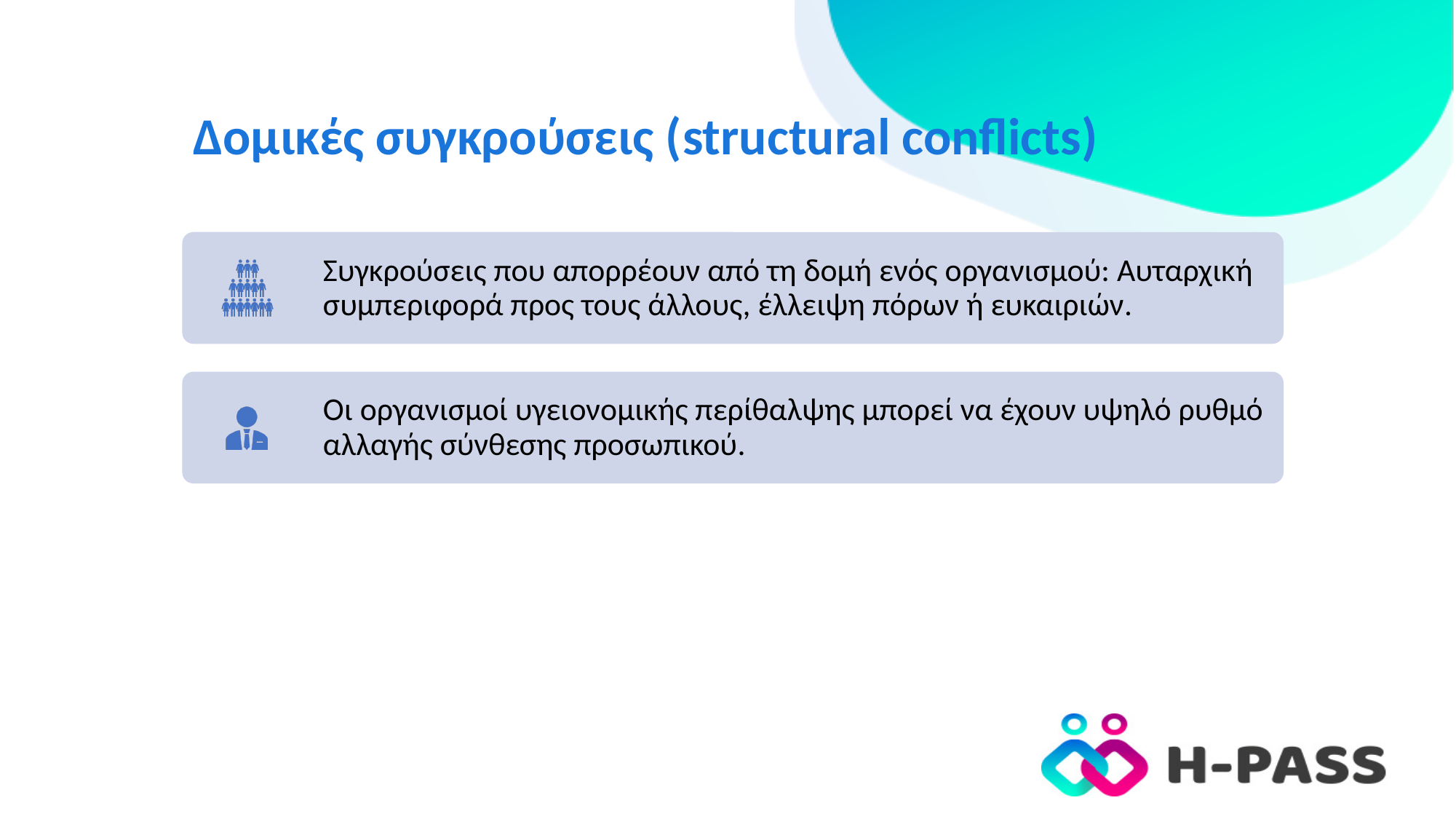

# Δομικές συγκρούσεις (structural conflicts)
Συγκρούσεις που απορρέουν από τη δομή ενός οργανισμού: Αυταρχική συμπεριφορά προς τους άλλους, έλλειψη πόρων ή ευκαιριών.
Οι οργανισμοί υγειονομικής περίθαλψης μπορεί να έχουν υψηλό ρυθμό αλλαγής σύνθεσης προσωπικού.